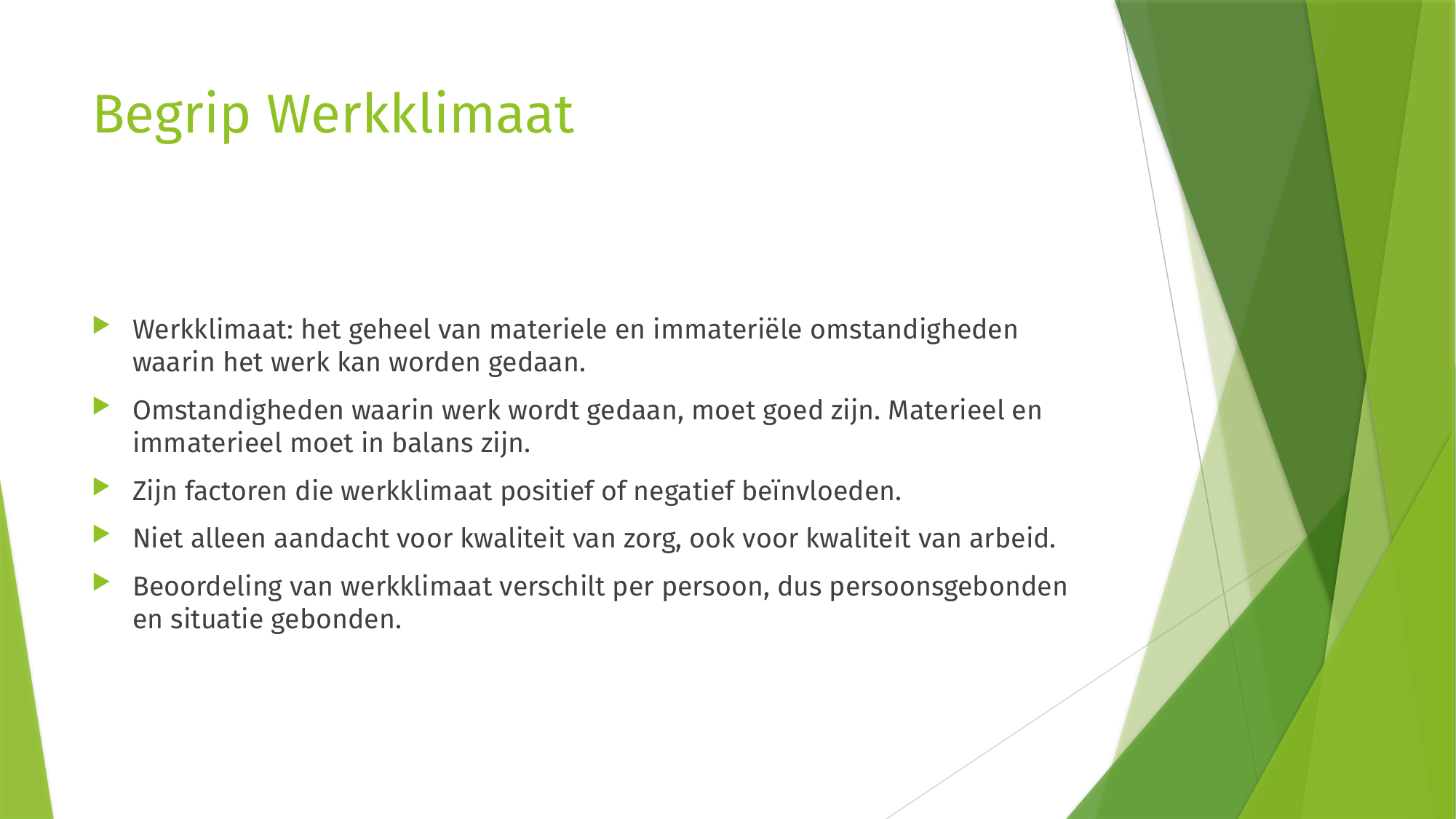

# Begrip Werkklimaat

Werkklimaat: het geheel van materiele en immateriële omstandigheden waarin het werk kan worden gedaan.
Omstandigheden waarin werk wordt gedaan, moet goed zijn. Materieel en immaterieel moet in balans zijn.
Zijn factoren die werkklimaat positief of negatief beïnvloeden.
Niet alleen aandacht voor kwaliteit van zorg, ook voor kwaliteit van arbeid.
Beoordeling van werkklimaat verschilt per persoon, dus persoonsgebonden en situatie gebonden.